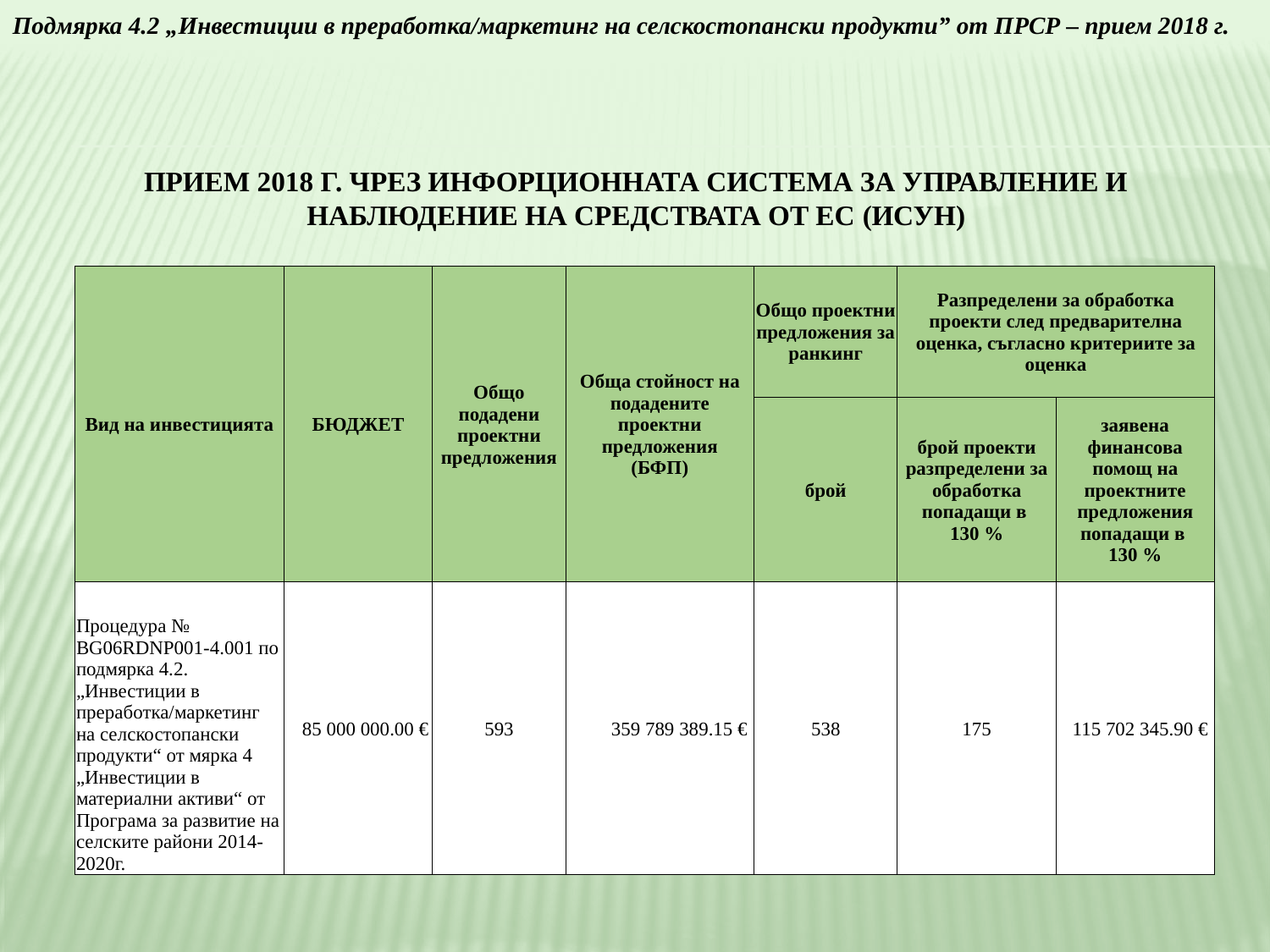

Подмярка 4.2 „Инвестиции в преработка/маркетинг на селскостопански продукти” от ПРСР – прием 2018 г.
ПРИЕМ 2018 Г. ЧРЕЗ ИНФОРЦИОННАТА СИСТЕМА ЗА УПРАВЛЕНИЕ И НАБЛЮДЕНИЕ НА СРЕДСТВАТА ОТ ЕС (ИСУН)
| Вид на инвестицията | БЮДЖЕТ | Общо подадени проектни предложения | Обща стойност на подадените проектни предложения (БФП) | Общо проектни предложения за ранкинг | Разпределени за обработка проекти след предварителна оценка, съгласно критериите за оценка |  |
| --- | --- | --- | --- | --- | --- | --- |
|  |  |  |  | брой | брой проекти разпределени за обработка попадащи в 130 % | заявена финансова помощ на проектните предложения попадащи в 130 % |
| Процедура № BG06RDNP001-4.001 по подмярка 4.2. „Инвестиции в преработка/маркетинг на селскостопански продукти“ от мярка 4 „Инвестиции в материални активи“ от Програма за развитие на селските райони 2014-2020г. | 85 000 000.00 € | 593 | 359 789 389.15 € | 538 | 175 | 115 702 345.90 € |